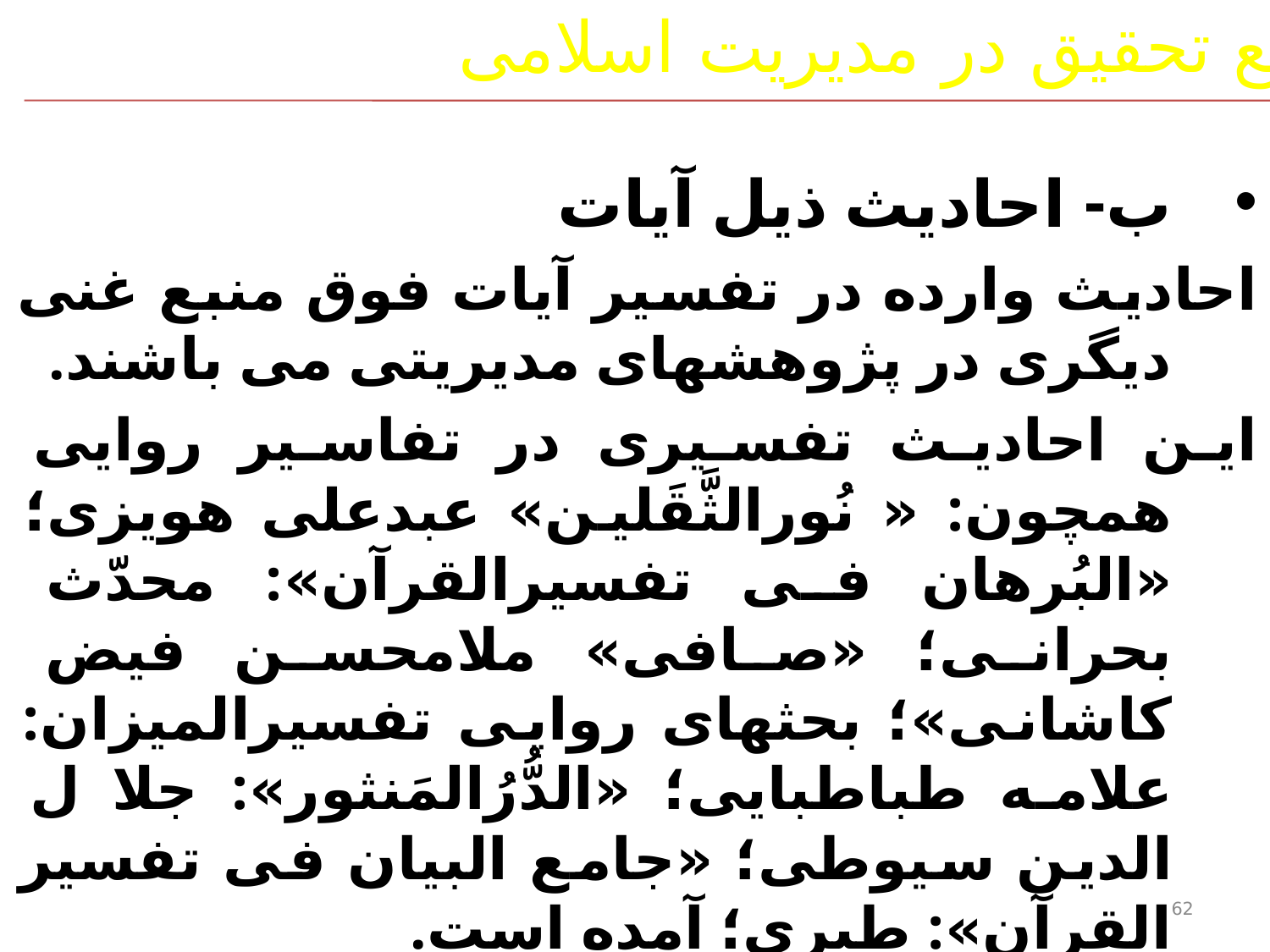

منابع تحقیق در مدیریت اسلامی

ب- احادیث ذیل آیات
احادیث وارده در تفسیر آیات فوق منبع غنی دیگری در پژوهشهای مدیریتی می باشند.
این احادیث تفسیری در تفاسیر روایی همچون: « نُورالثَّقَلین» عبدعلی هویزی؛ «البُرهان فی تفسیرالقرآن»: محدّث بحرانی؛ «صافی» ملامحسن فیض کاشانی»؛ بحثهای روایی تفسیرالمیزان: علامه طباطبایی؛ «الدُّرُالمَنثور»: جلا ل الدین سیوطی؛ «جامع البیان فی تفسیر القرآن»: طبری؛ آمده است.
62